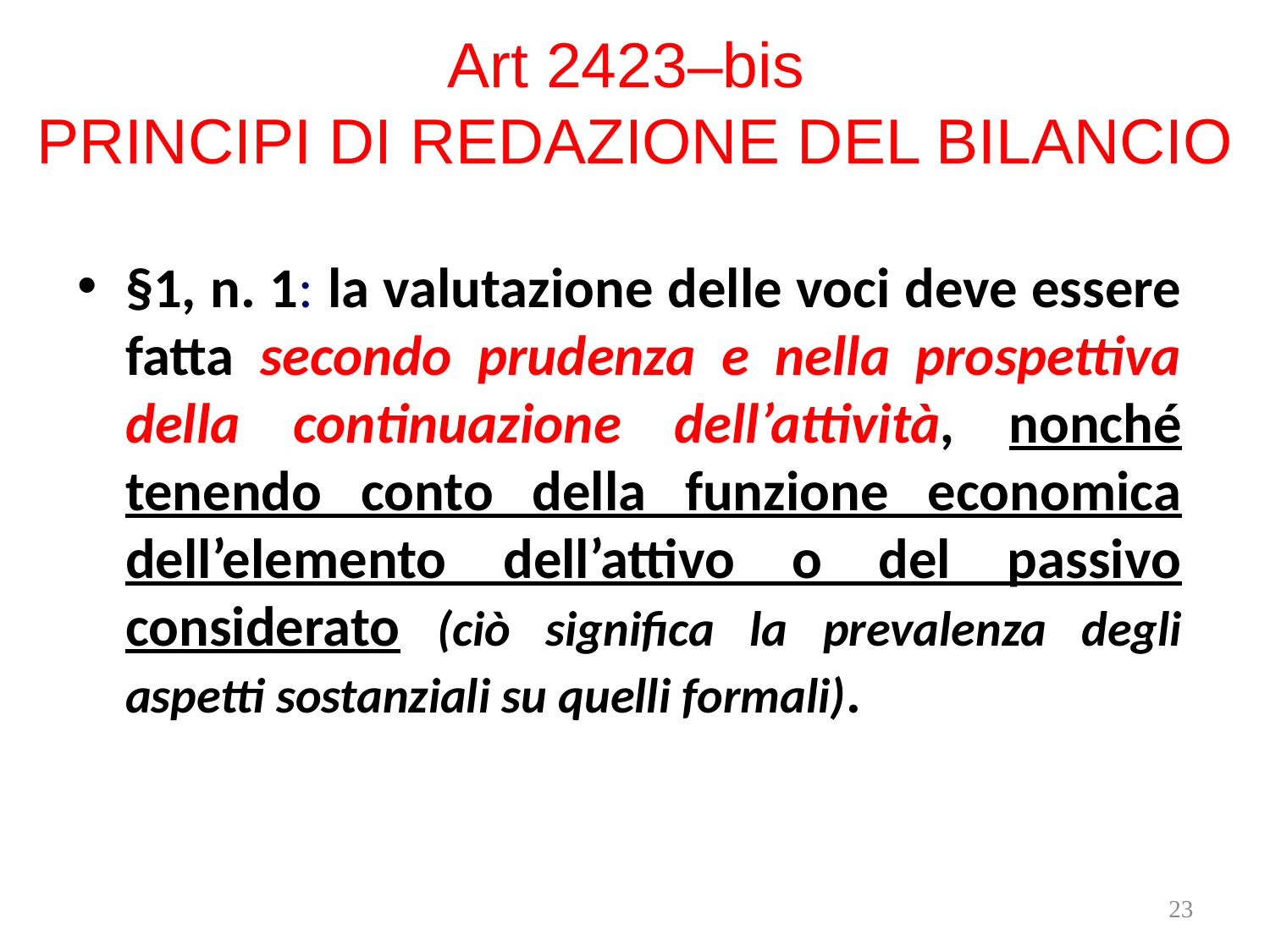

# Art 2423–bis PRINCIPI DI REDAZIONE DEL BILANCIO
§1, n. 1: la valutazione delle voci deve essere fatta secondo prudenza e nella prospettiva della continuazione dell’attività, nonché tenendo conto della funzione economica dell’elemento dell’attivo o del passivo considerato (ciò significa la prevalenza degli aspetti sostanziali su quelli formali).
23